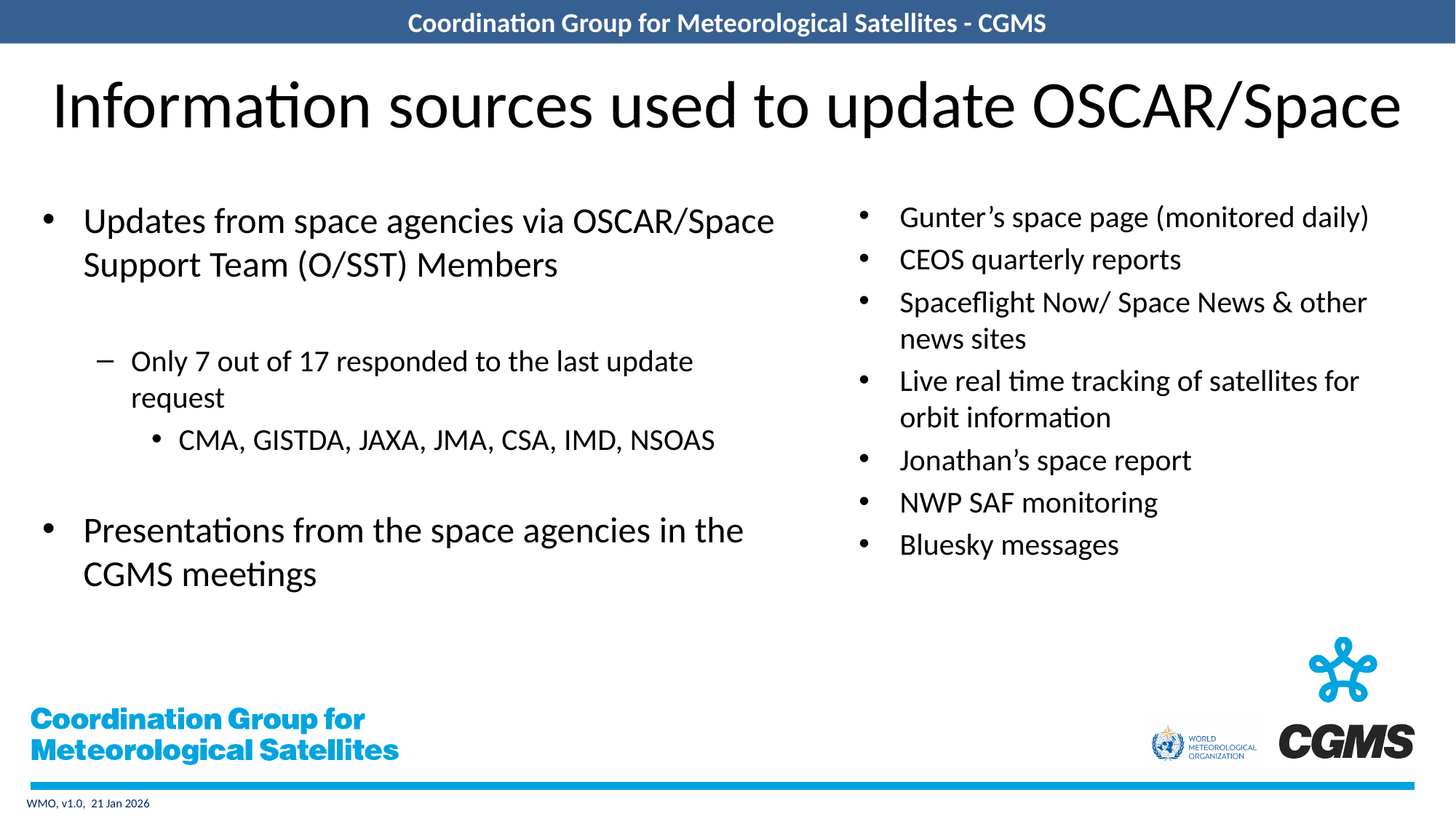

# Information sources used to update OSCAR/Space
Updates from space agencies via OSCAR/Space Support Team (O/SST) Members

Only 7 out of 17 responded to the last update request
CMA, GISTDA, JAXA, JMA, CSA, IMD, NSOAS

Presentations from the space agencies in the CGMS meetings

Gunter’s space page (monitored daily)
CEOS quarterly reports
Spaceflight Now/ Space News & other news sites
Live real time tracking of satellites for orbit information
Jonathan’s space report
NWP SAF monitoring
Bluesky messages